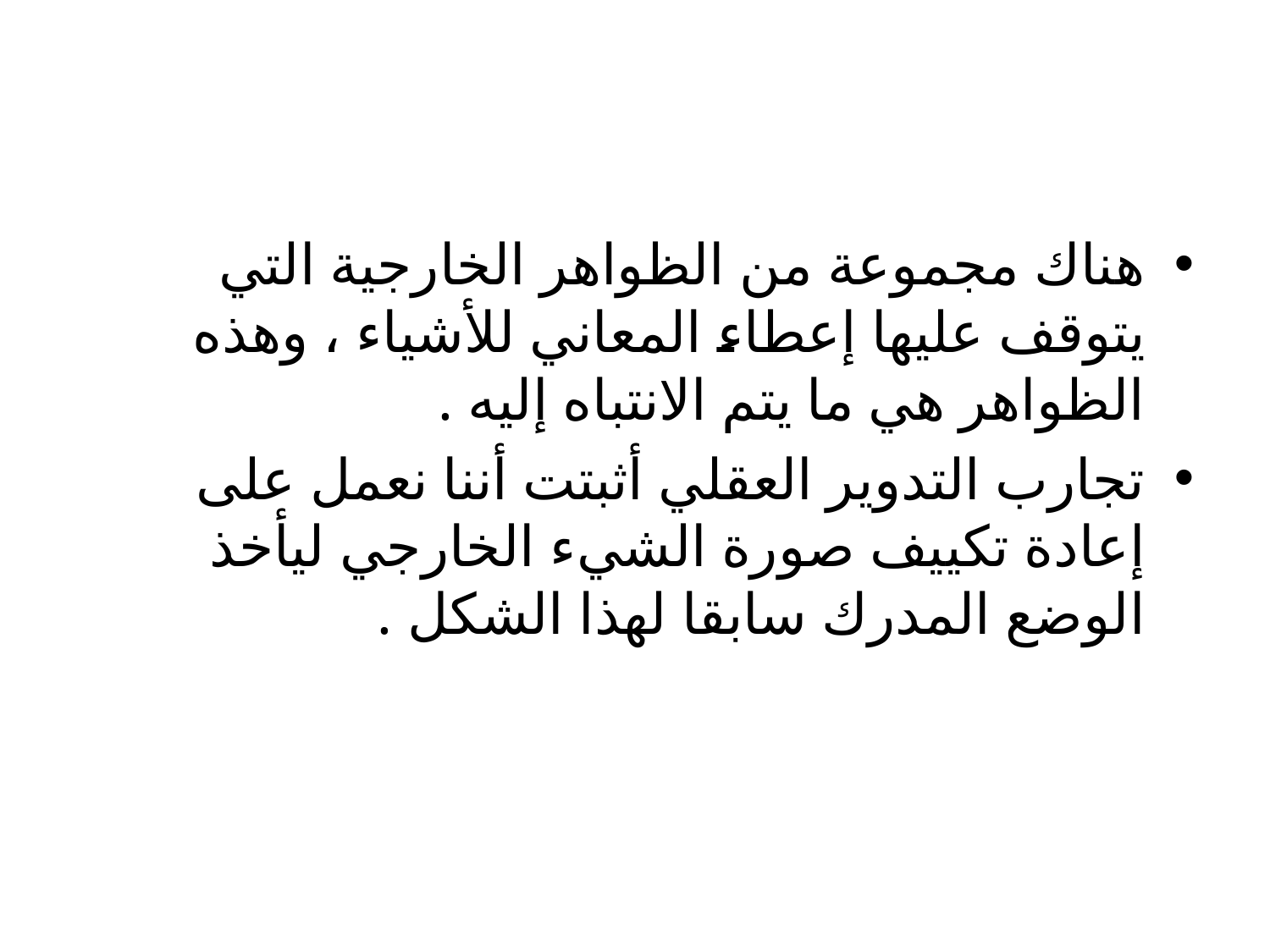

#
هناك مجموعة من الظواهر الخارجية التي يتوقف عليها إعطاء المعاني للأشياء ، وهذه الظواهر هي ما يتم الانتباه إليه .
تجارب التدوير العقلي أثبتت أننا نعمل على إعادة تكييف صورة الشيء الخارجي ليأخذ الوضع المدرك سابقا لهذا الشكل .